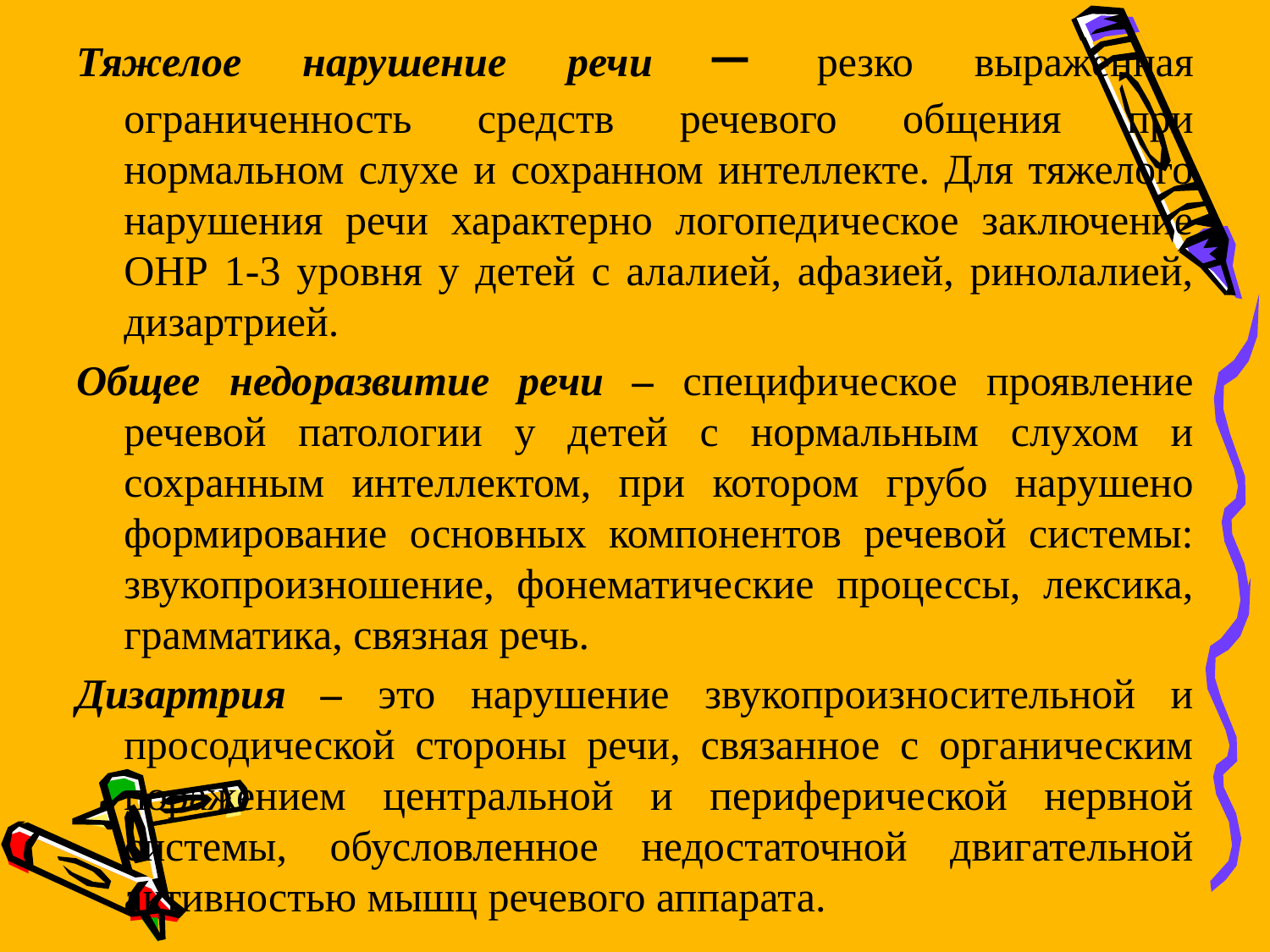

Тяжелое нарушение речи – резко выраженная ограниченность средств речевого общения при нормальном слухе и сохранном интеллекте. Для тяжелого нарушения речи характерно логопедическое заключение ОНР 1-3 уровня у детей с алалией, афазией, ринолалией, дизартрией.
Общее недоразвитие речи – специфическое проявление речевой патологии у детей с нормальным слухом и сохранным интеллектом, при котором грубо нарушено формирование основных компонентов речевой системы: звукопроизношение, фонематические процессы, лексика, грамматика, связная речь.
Дизартрия – это нарушение звукопроизносительной и просодической стороны речи, связанное с органическим поражением центральной и периферической нервной системы, обусловленное недостаточной двигательной активностью мышц речевого аппарата.